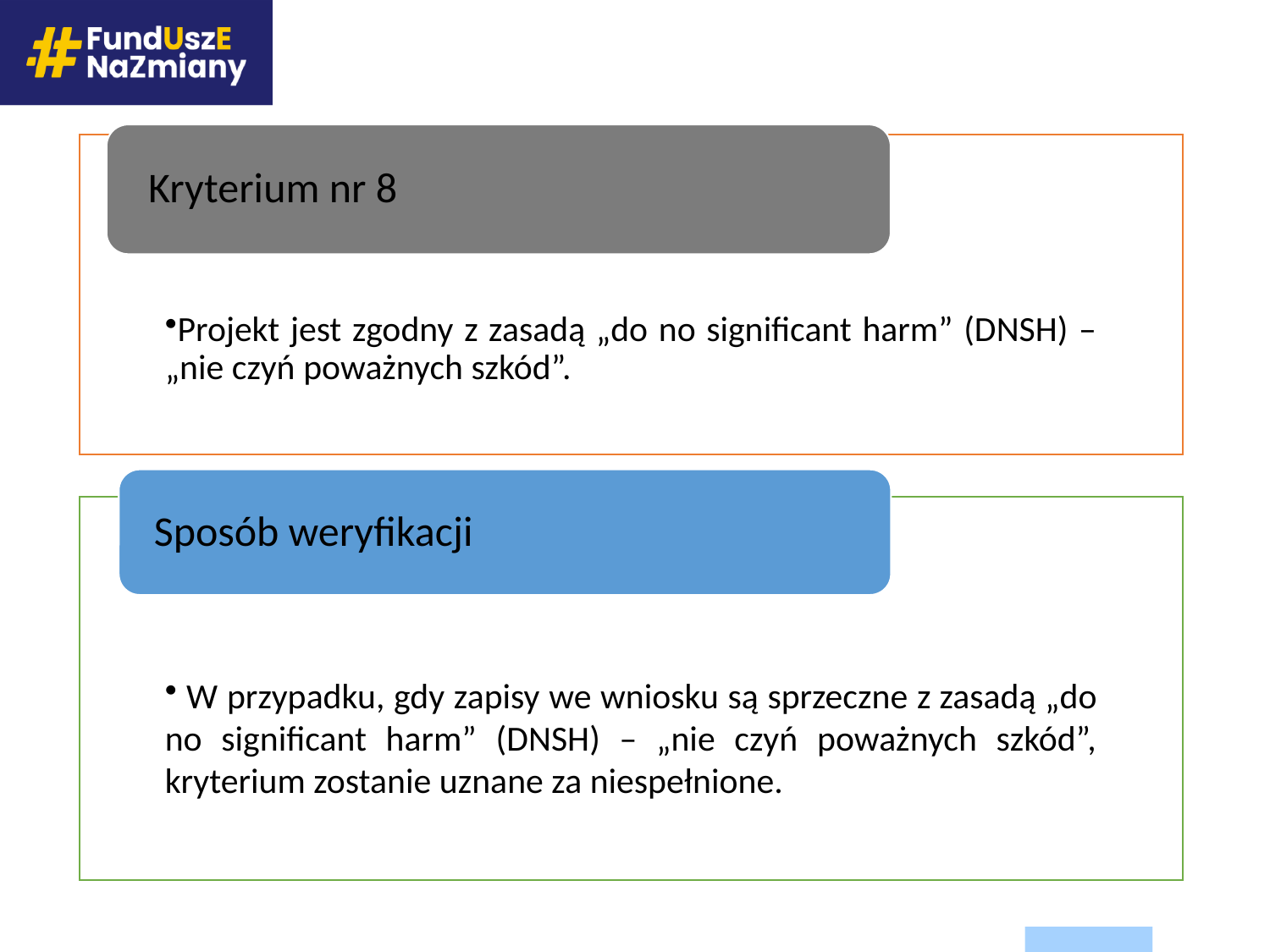

Projekt jest zgodny z zasadą „do no significant harm” (DNSH) – „nie czyń poważnych szkód”.

Kryterium nr 8
 W przypadku, gdy zapisy we wniosku są sprzeczne z zasadą „do no significant harm” (DNSH) – „nie czyń poważnych szkód”, kryterium zostanie uznane za niespełnione.
Sposób weryfikacji